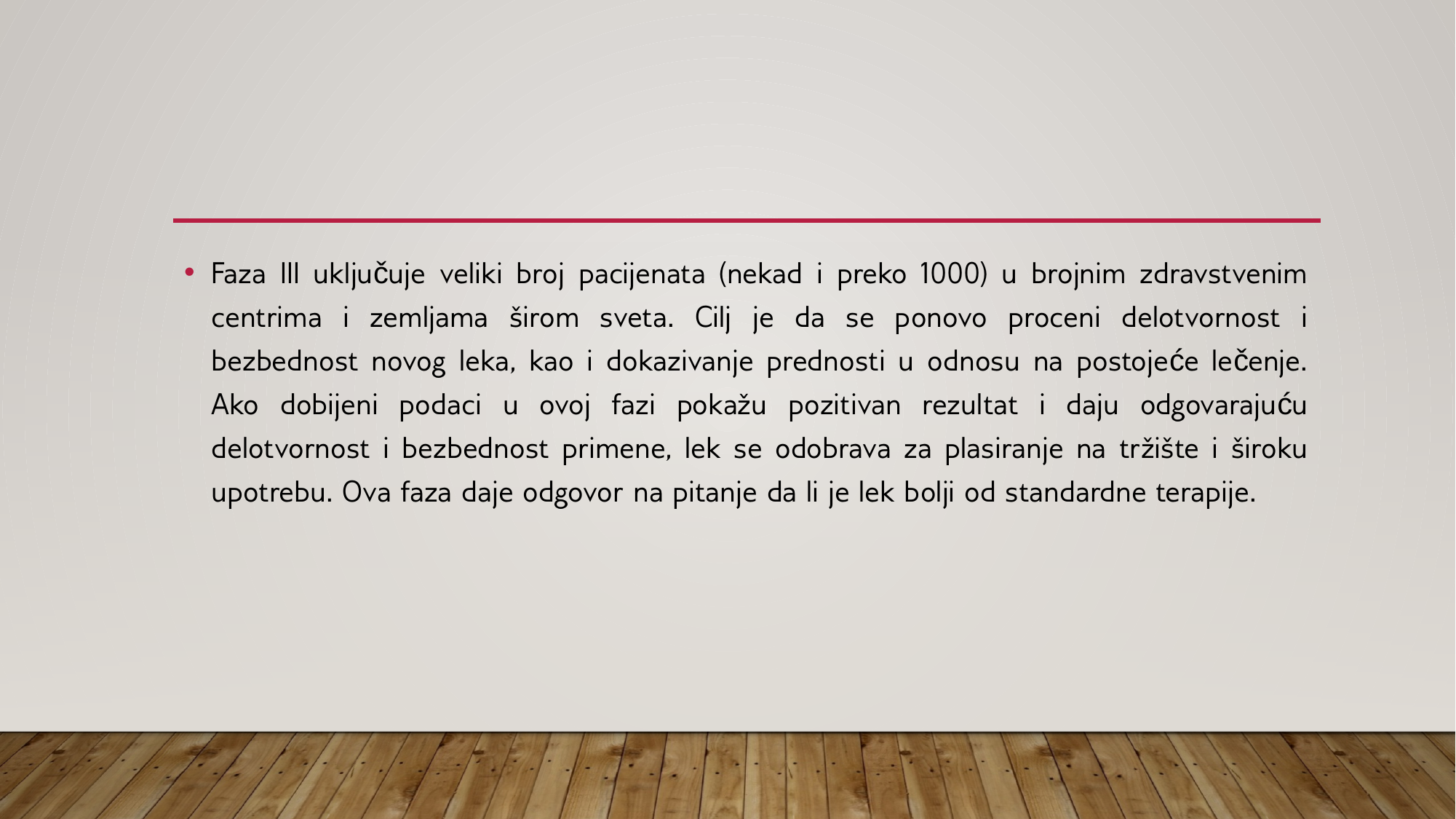

#
Faza III uključuje veliki broj pacijenata (nekad i preko 1000) u brojnim zdravstvenim centrima i zemljama širom sveta. Cilj je da se ponovo proceni delotvornost i bezbednost novog leka, kao i dokazivanje prednosti u odnosu na postojeće lečenje. Ako dobijeni podaci u ovoj fazi pokažu pozitivan rezultat i daju odgovarajuću delotvornost i bezbednost primene, lek se odobrava za plasiranje na tržište i široku upotrebu. Ova faza daje odgovor na pitanje da li je lek bolji od standardne terapije.